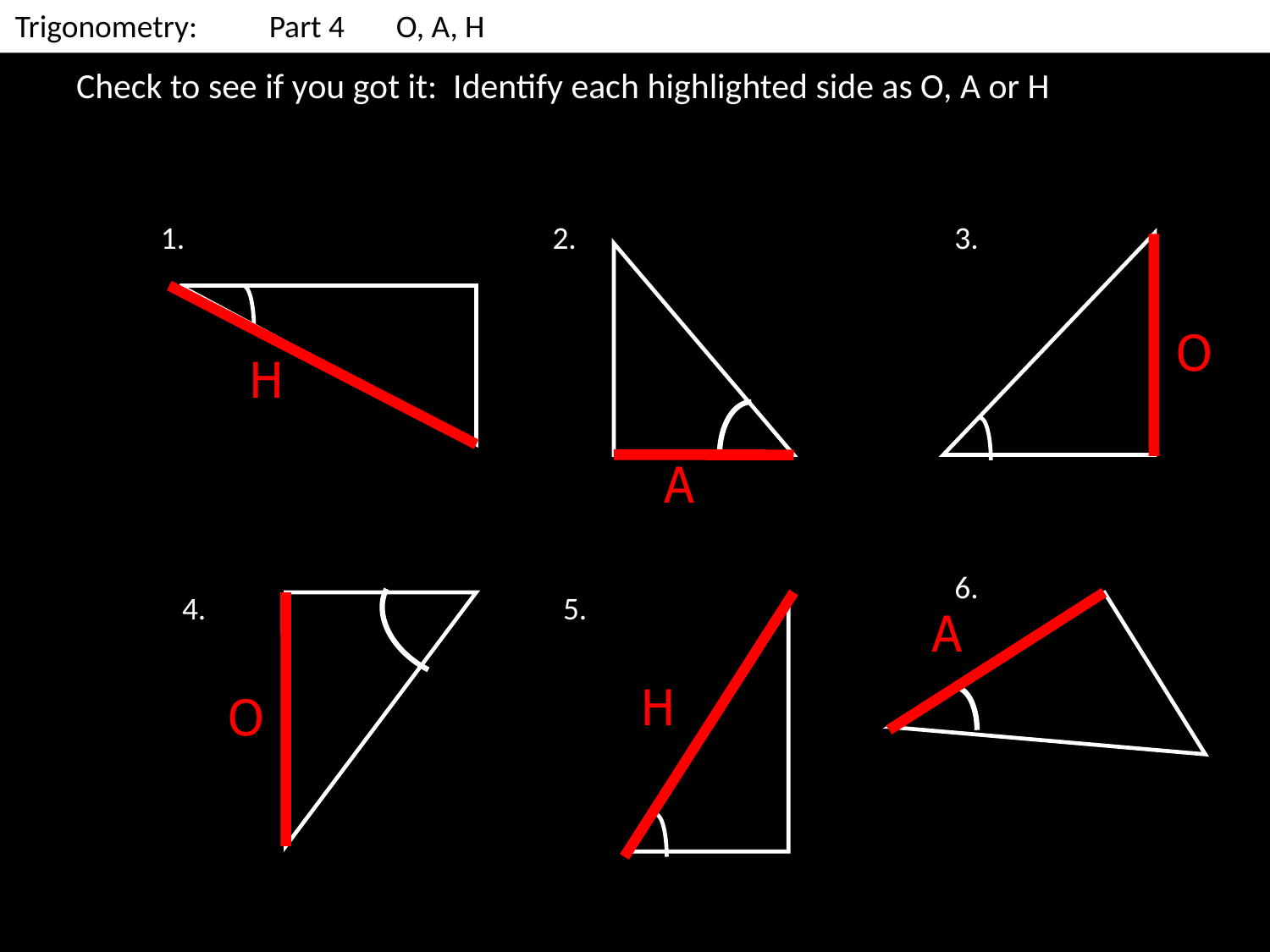

Trigonometry:  	Part 4	O, A, H

# Check to see if you got it:  Identify each highlighted side as O, A or H
1.
2.
3.

O
H

A

6.
4.
5.

A

H
O